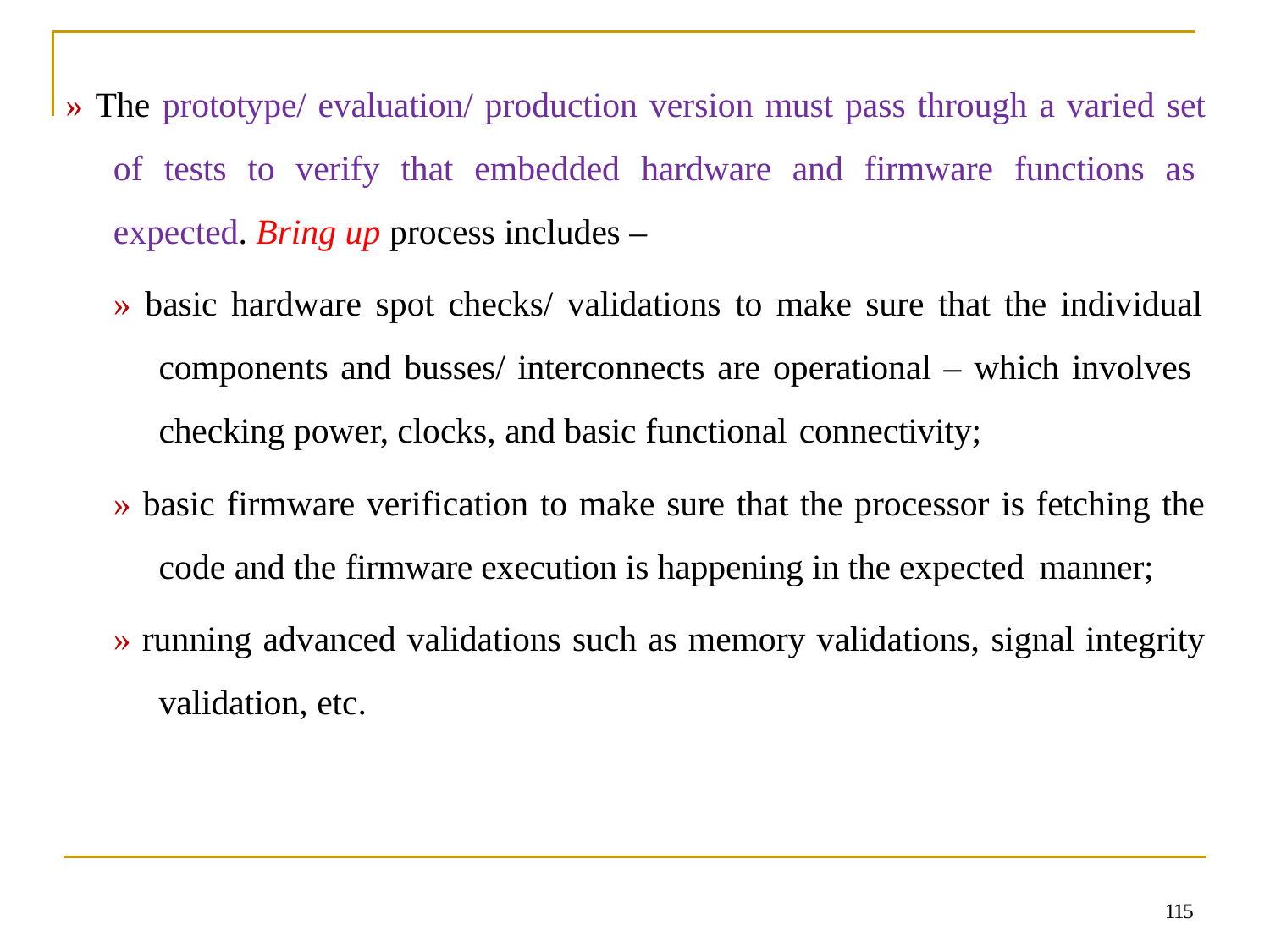

# » The prototype/ evaluation/ production version must pass through a varied set  of tests to verify that embedded hardware and firmware functions as  expected. Bring up process includes –
» basic hardware spot checks/ validations to make sure that the individual  components and busses/ interconnects are operational – which involves   checking power, clocks, and basic functional connectivity;
» basic firmware verification to make sure that the processor is fetching the  code and the firmware execution is happening in the expected manner;
» running advanced validations such as memory validations, signal integrity  validation, etc.

115